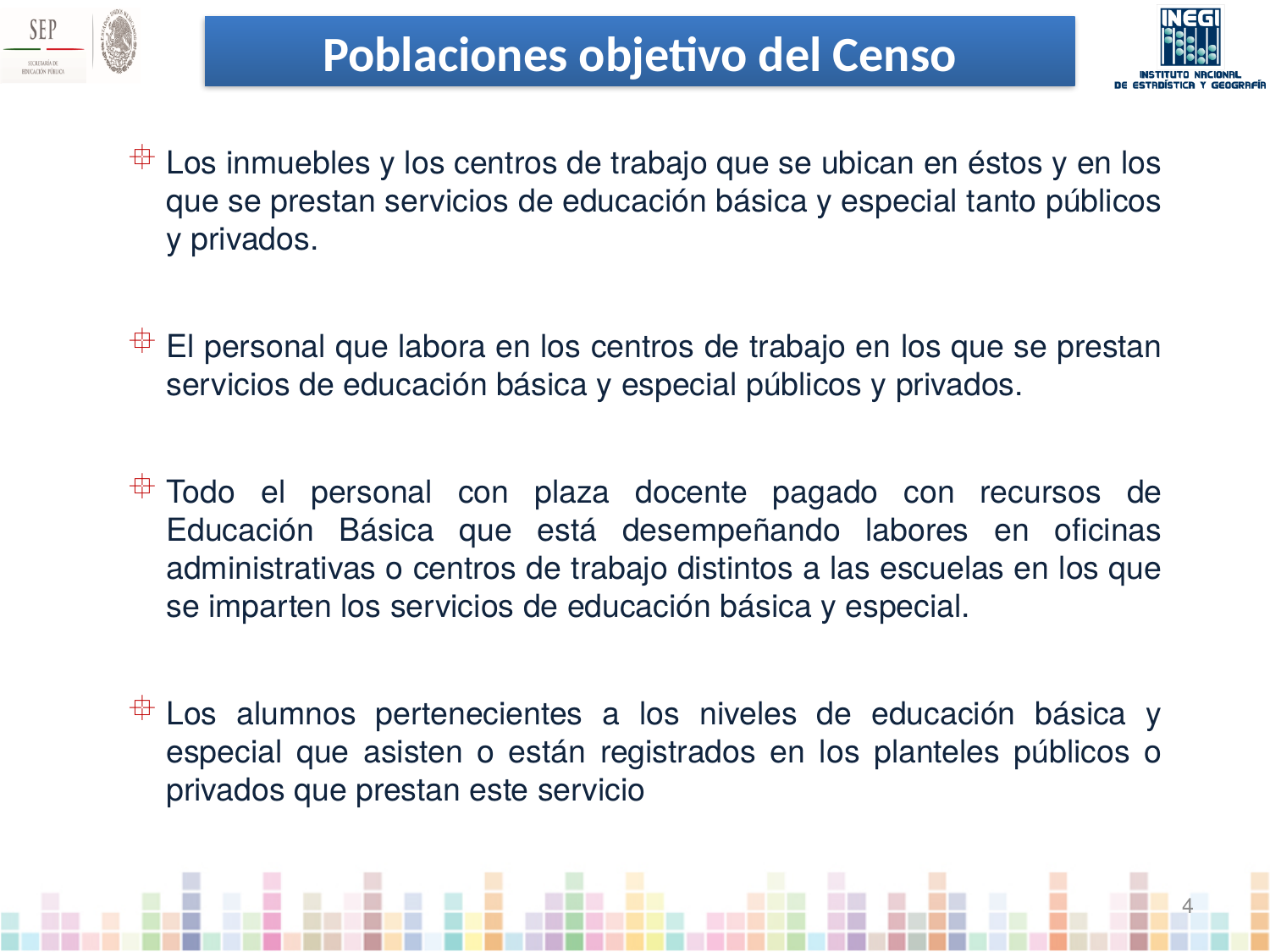

Poblaciones objetivo del Censo
Los inmuebles y los centros de trabajo que se ubican en éstos y en los que se prestan servicios de educación básica y especial tanto públicos y privados.

El personal que labora en los centros de trabajo en los que se prestan servicios de educación básica y especial públicos y privados.

Todo el personal con plaza docente pagado con recursos de Educación Básica que está desempeñando labores en oficinas administrativas o centros de trabajo distintos a las escuelas en los que se imparten los servicios de educación básica y especial.

Los alumnos pertenecientes a los niveles de educación básica y especial que asisten o están registrados en los planteles públicos o privados que prestan este servicio
4